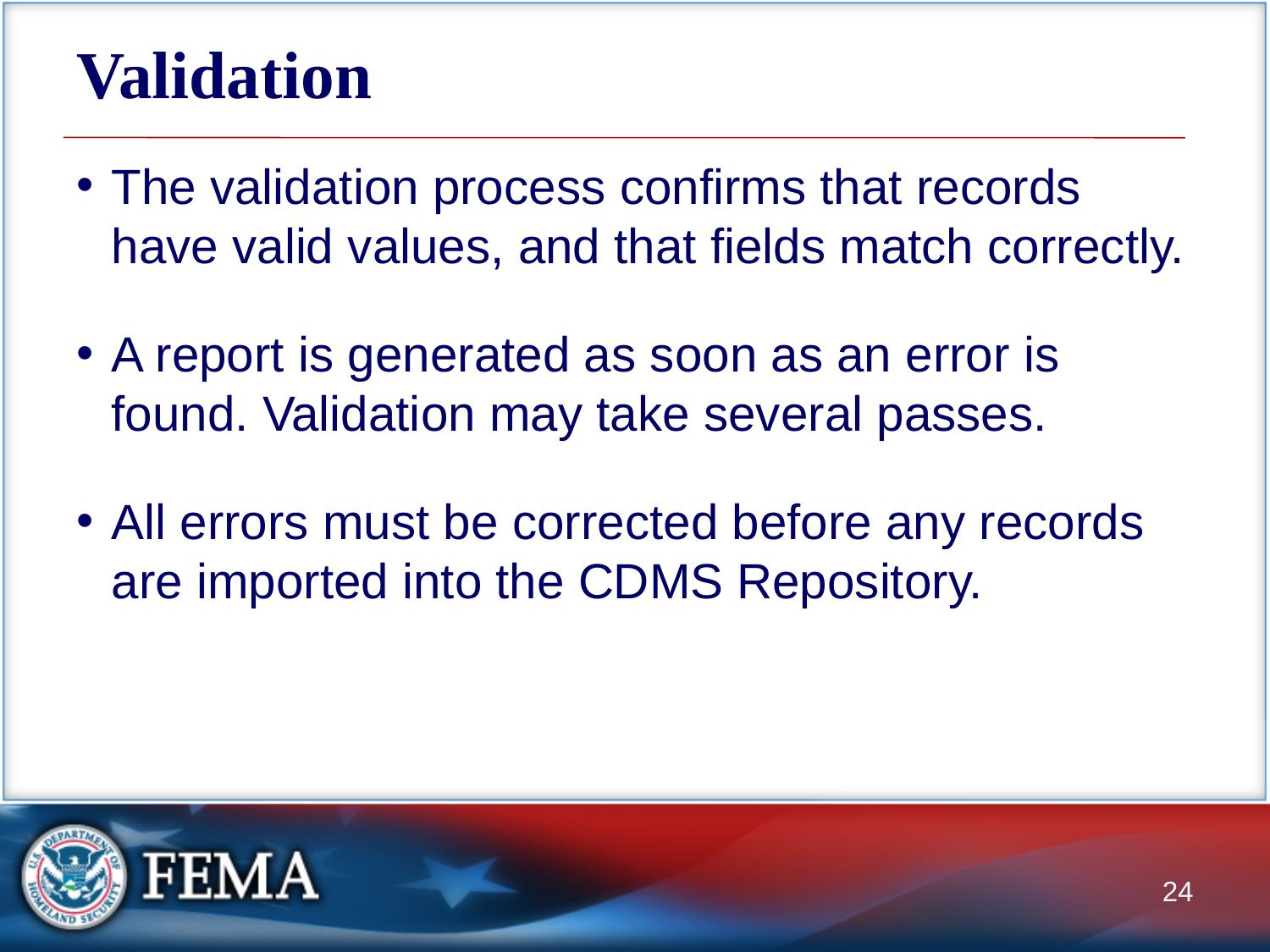

# Validation
The validation process confirms that records have valid values, and that fields match correctly.
A report is generated as soon as an error is found. Validation may take several passes.
All errors must be corrected before any records are imported into the CDMS Repository.
24